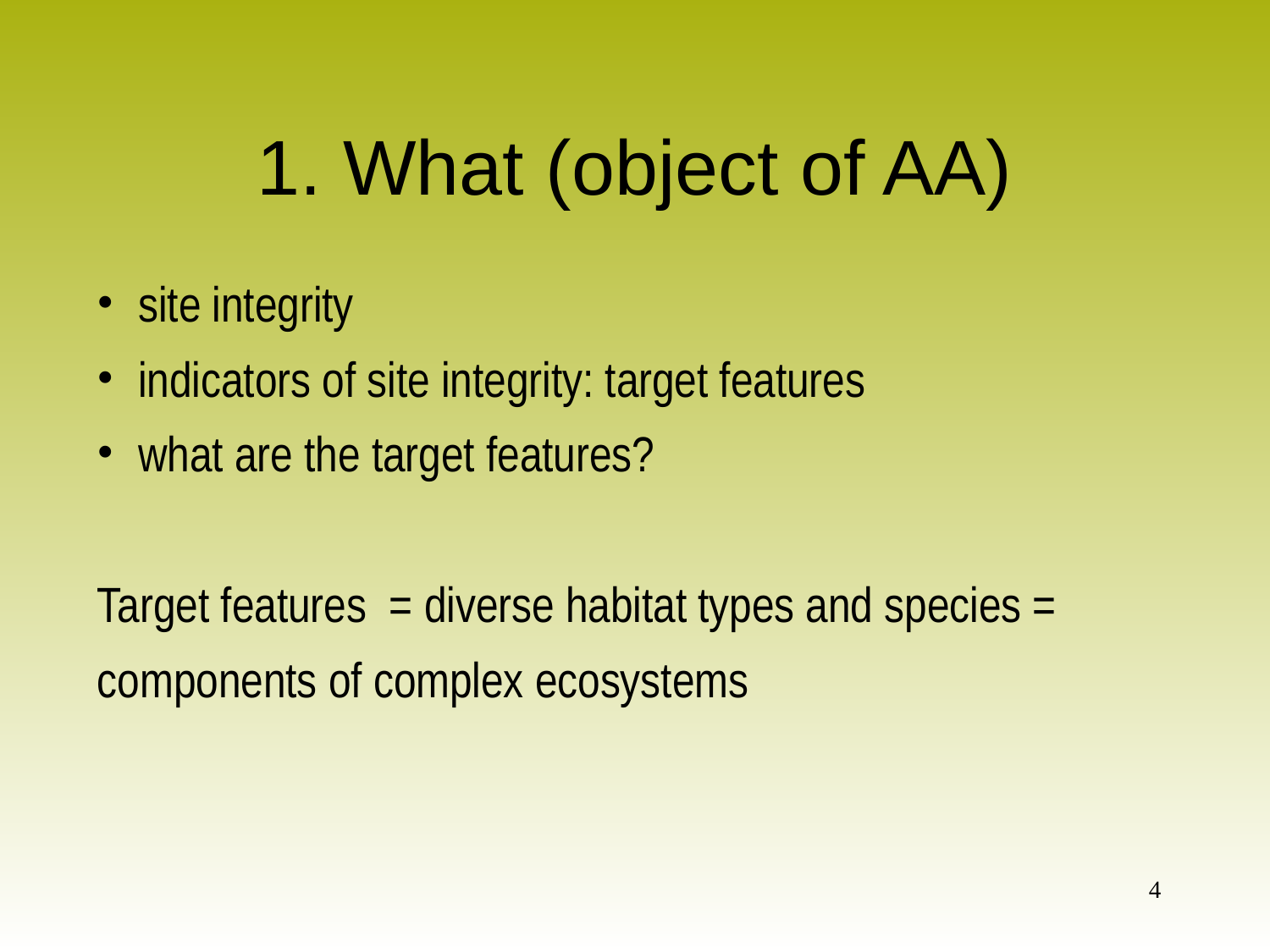

1. What (object of AA)
 site integrity
 indicators of site integrity: target features
 what are the target features?

Target features  = diverse habitat types and species =
components of complex ecosystems
4